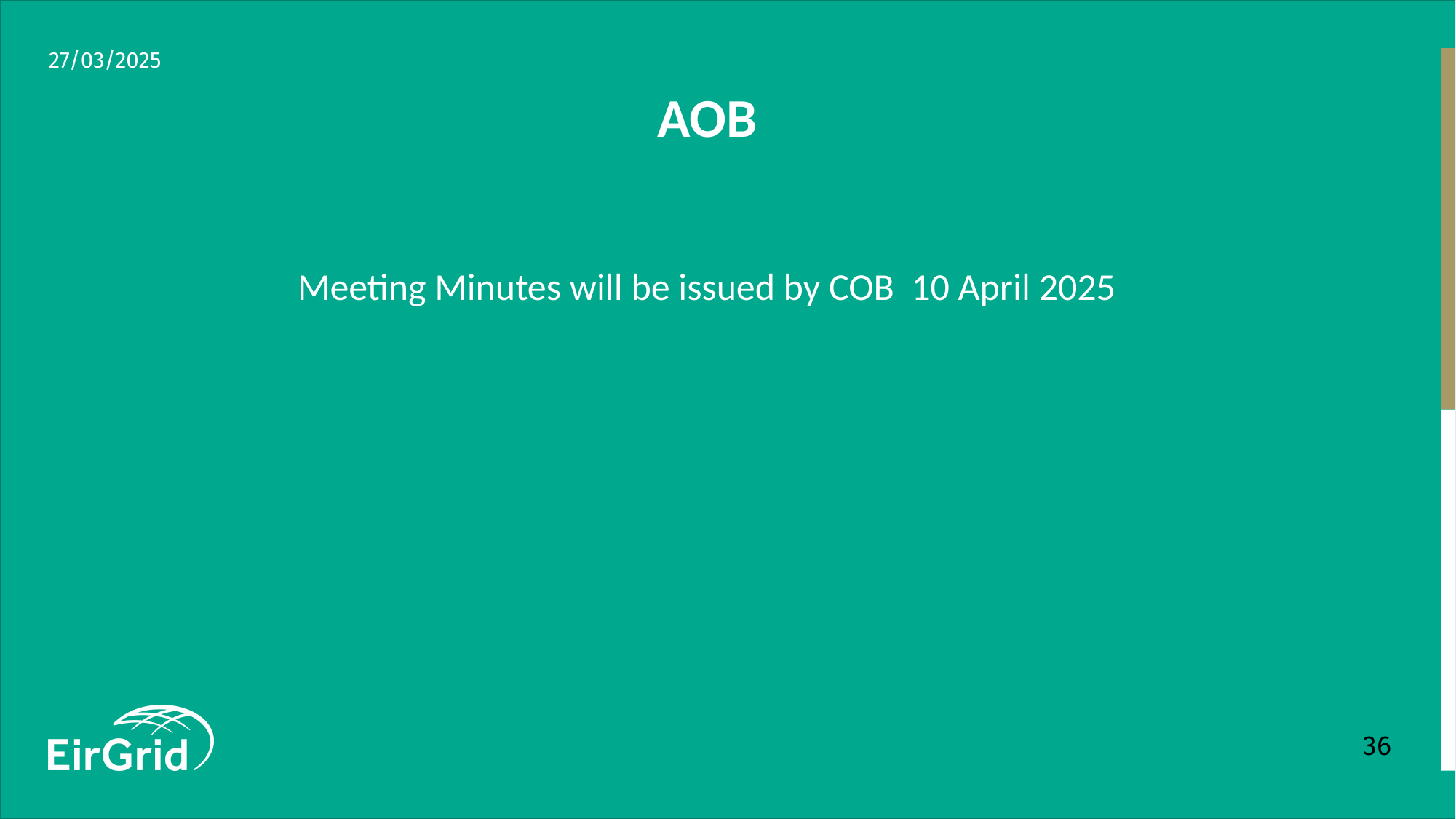

27/03/2025
# AOB
Meeting Minutes will be issued by COB  10 April 2025

36